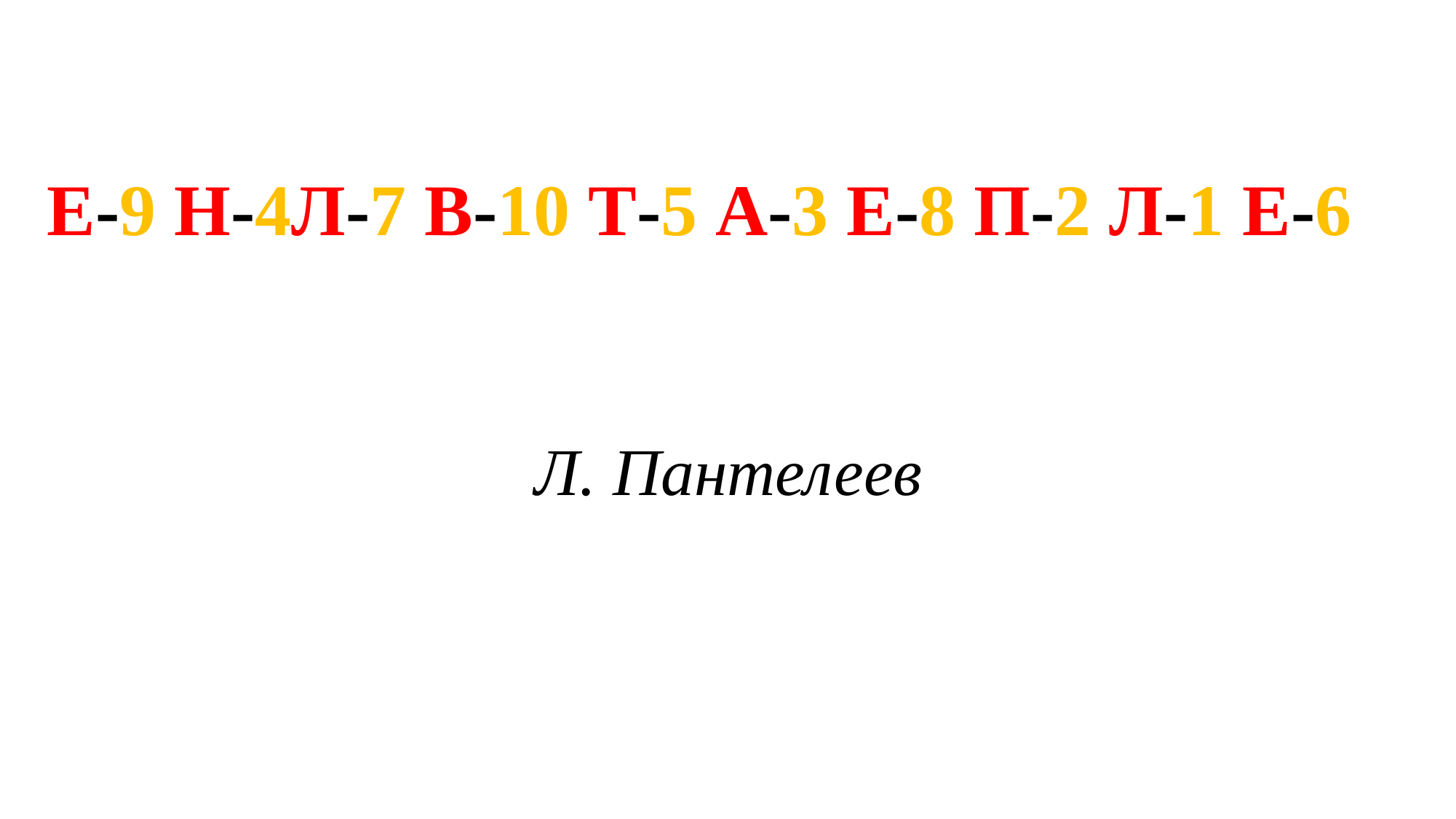

Е-9 Н-4Л-7 В-10 Т-5 А-3 Е-8 П-2 Л-1 Е-6

Л. Пантелеев